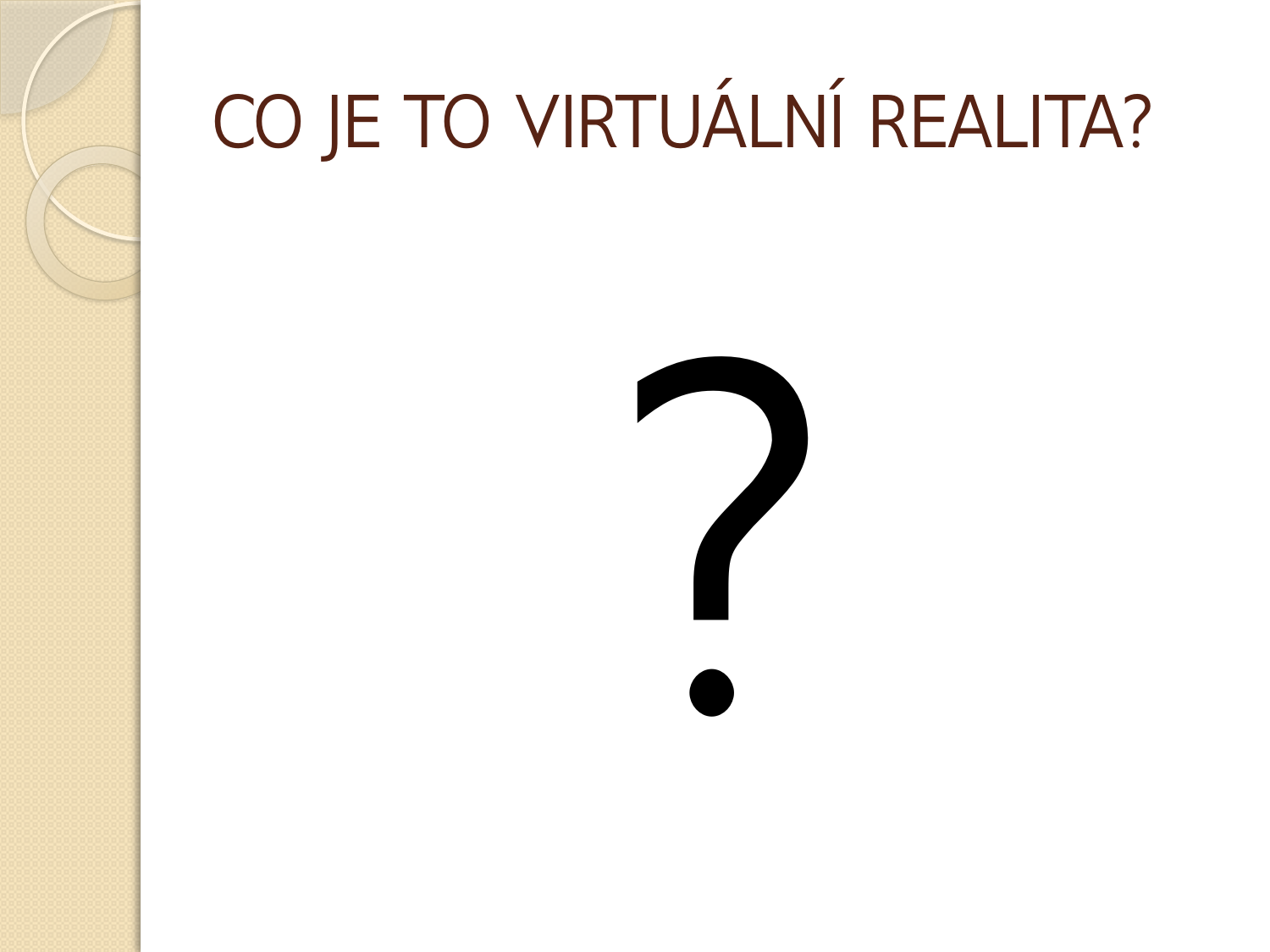

# CO JE TO VIRTUÁLNÍ REALITA?
?